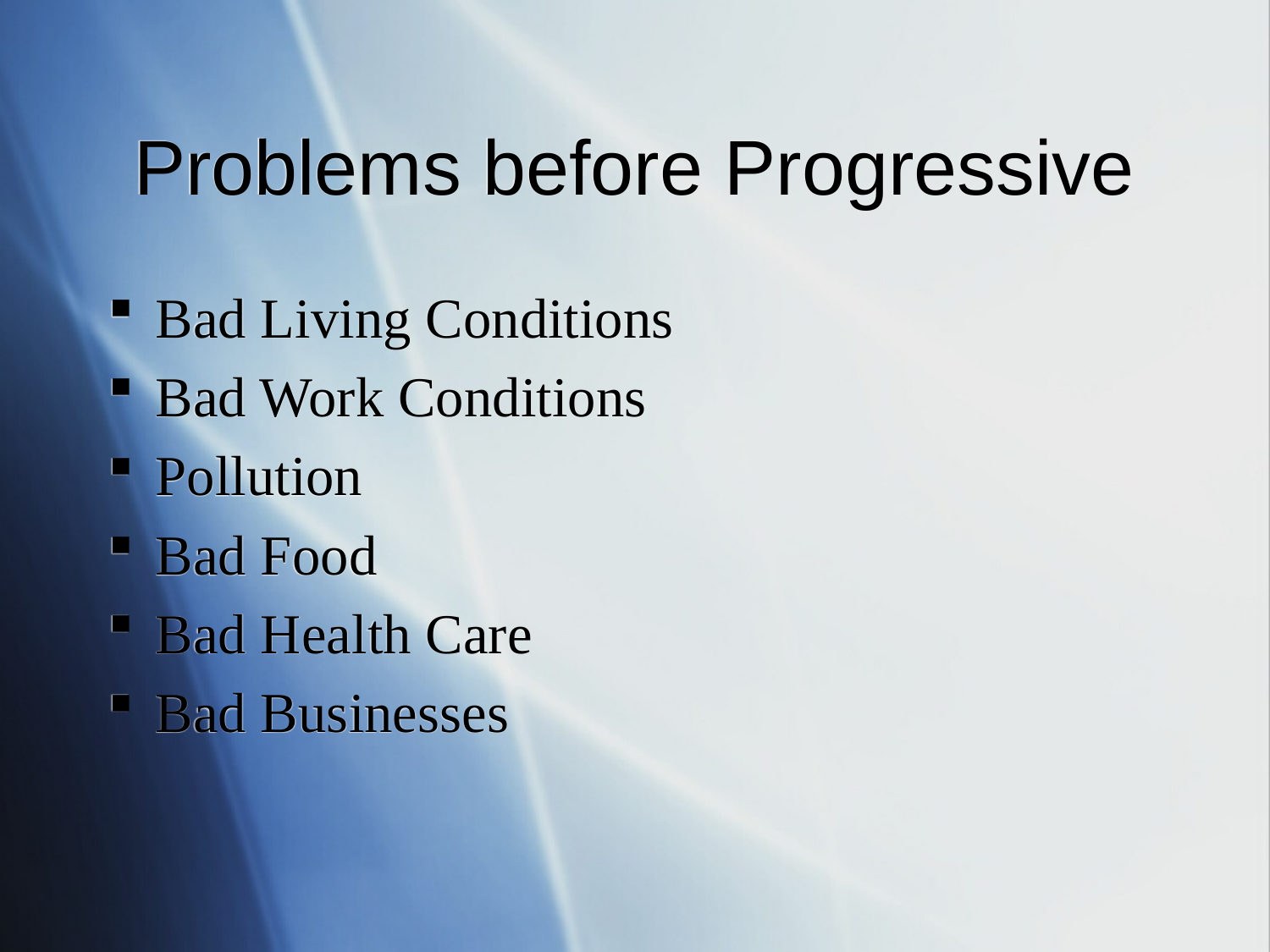

# Problems before Progressive
Bad Living Conditions
Bad Work Conditions
Pollution
Bad Food
Bad Health Care
Bad Businesses